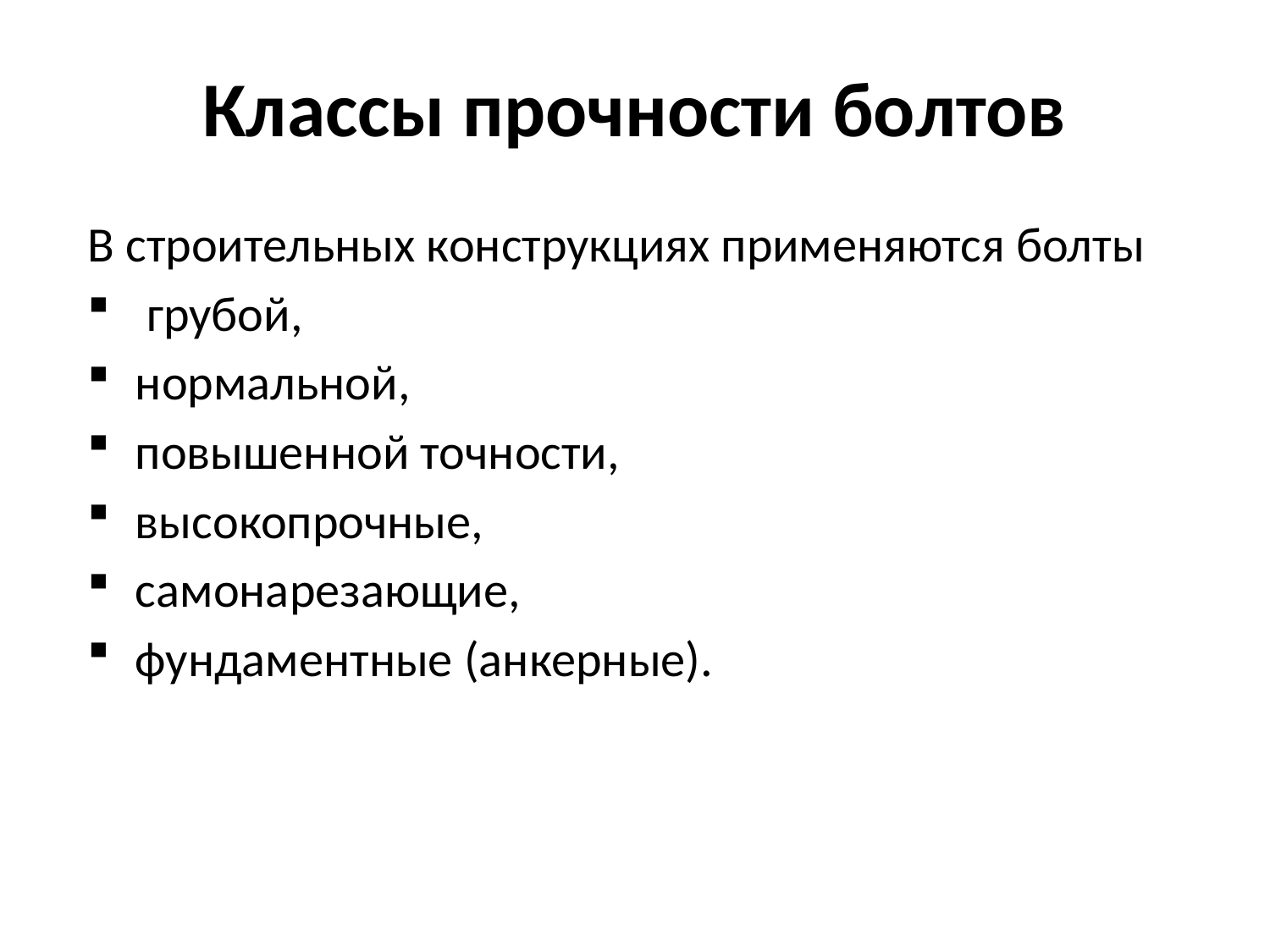

Классы прочности болтов
В строительных конструкциях применяются болты
 грубой,
нормальной,
повышенной точности,
высокопрочные,
cамонарезающие,
фундаментные (анкерные).